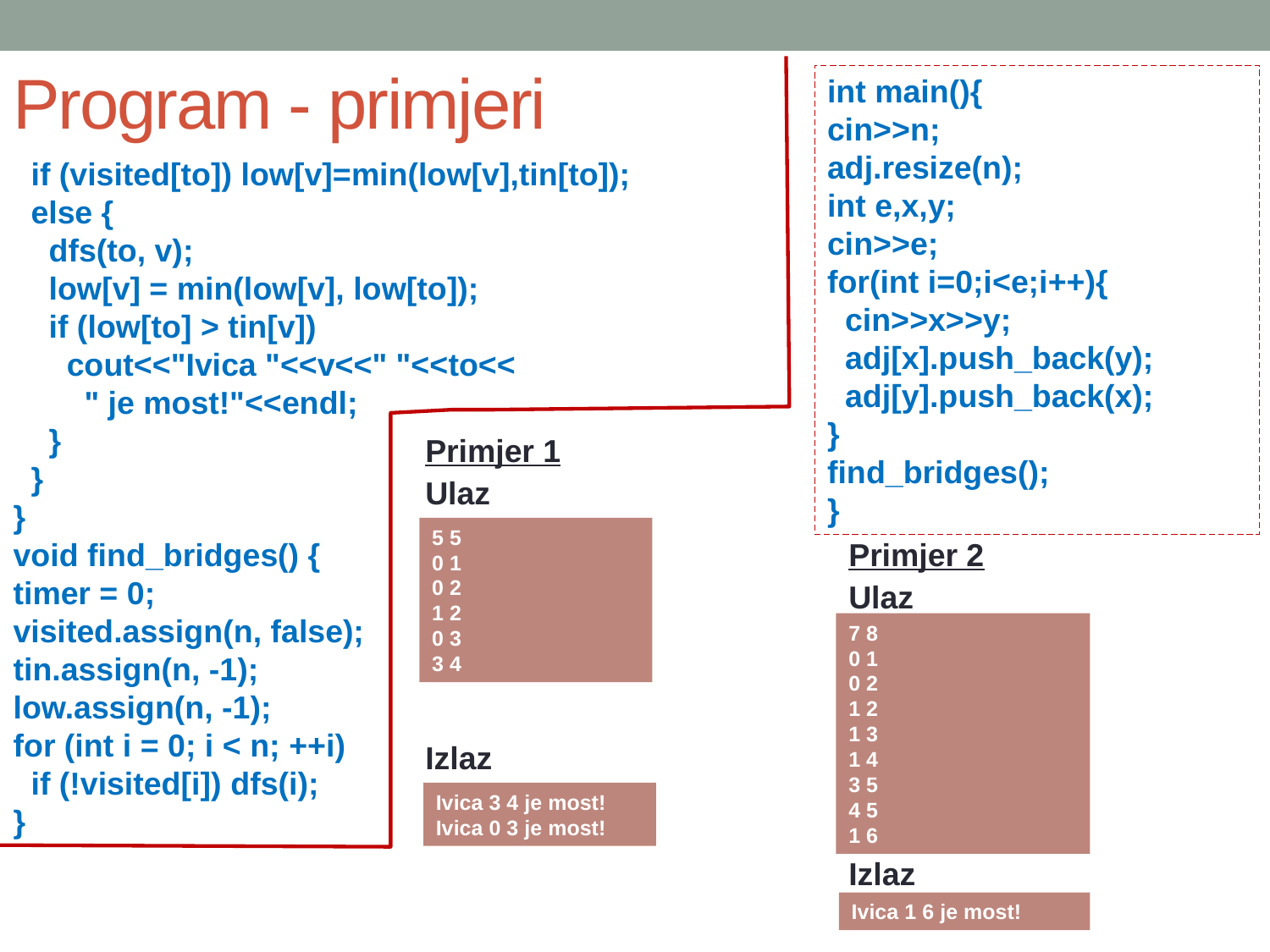

# Program - primjeri

int main(){
cin>>n;
adj.resize(n);
int e,x,y;
cin>>e;
for(int i=0;i<e;i++){
  cin>>x>>y;
  adj[x].push_back(y);
  adj[y].push_back(x);
}
find_bridges();
}
  if (visited[to]) low[v]=min(low[v],tin[to]);
  else {
    dfs(to, v);
    low[v] = min(low[v], low[to]);
    if (low[to] > tin[v])
      cout<<"Ivica "<<v<<" "<<to<<
        " je most!"<<endl;
    }
  }
}
void find_bridges() {
timer = 0;
visited.assign(n, false);
tin.assign(n, -1);
low.assign(n, -1);
for (int i = 0; i < n; ++i)
  if (!visited[i]) dfs(i);
}
Primjer 1
Ulaz
5 5
0 1
0 2
1 2
0 3
3 4
Primjer 2
Ulaz
7 8
0 1
0 2
1 2
1 3
1 4
3 5
4 5
1 6
Izlaz
Ivica 3 4 je most!
Ivica 0 3 je most!
Izlaz
Ivica 1 6 je most!